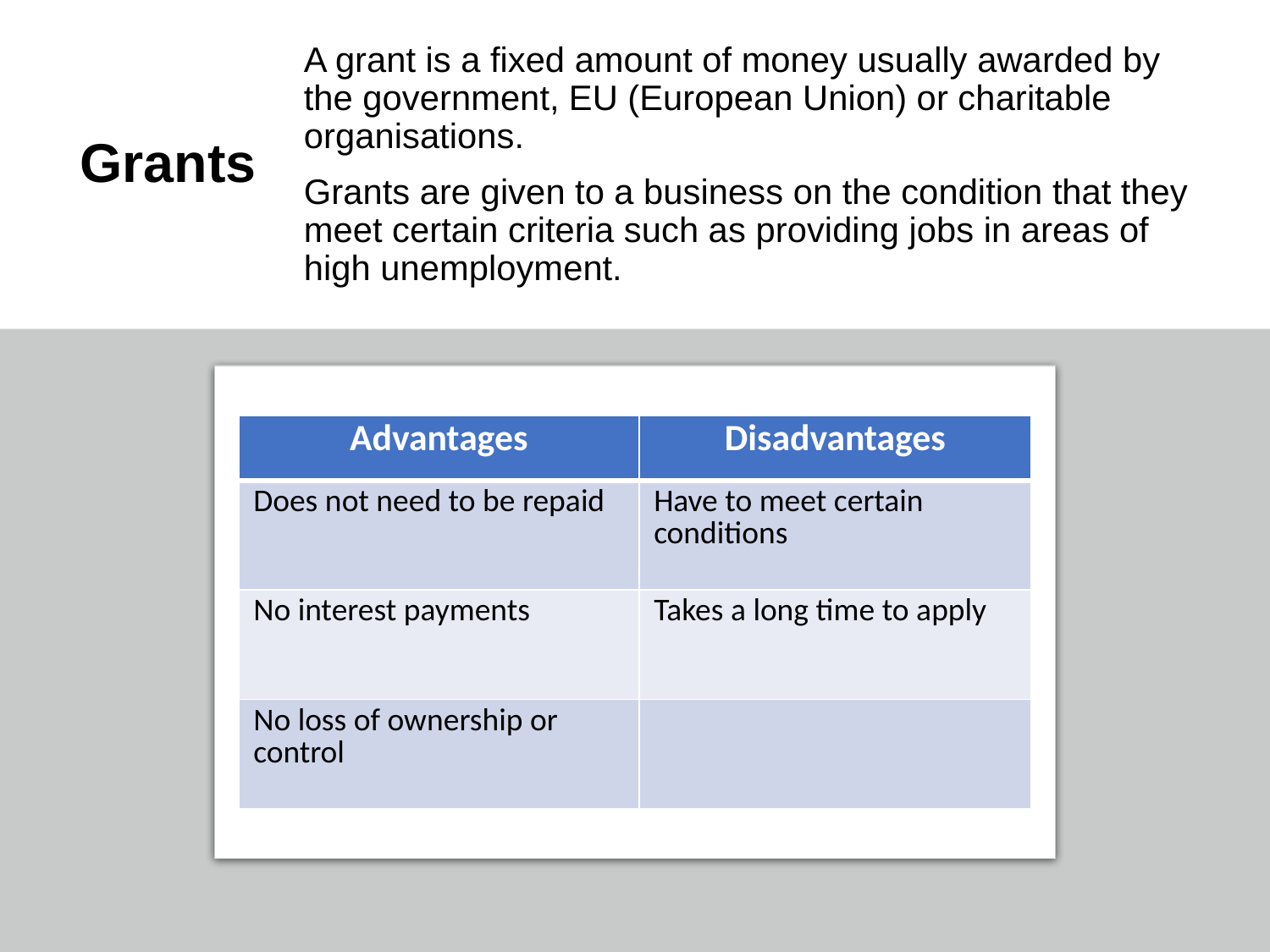

# Grants
A grant is a fixed amount of money usually awarded by the government, EU (European Union) or charitable organisations.
Grants are given to a business on the condition that they meet certain criteria such as providing jobs in areas of high unemployment.

| Advantages | Disadvantages |
| --- | --- |
| Does not need to be repaid | Have to meet certain conditions |
| No interest payments | Takes a long time to apply |
| No loss of ownership or control |  |